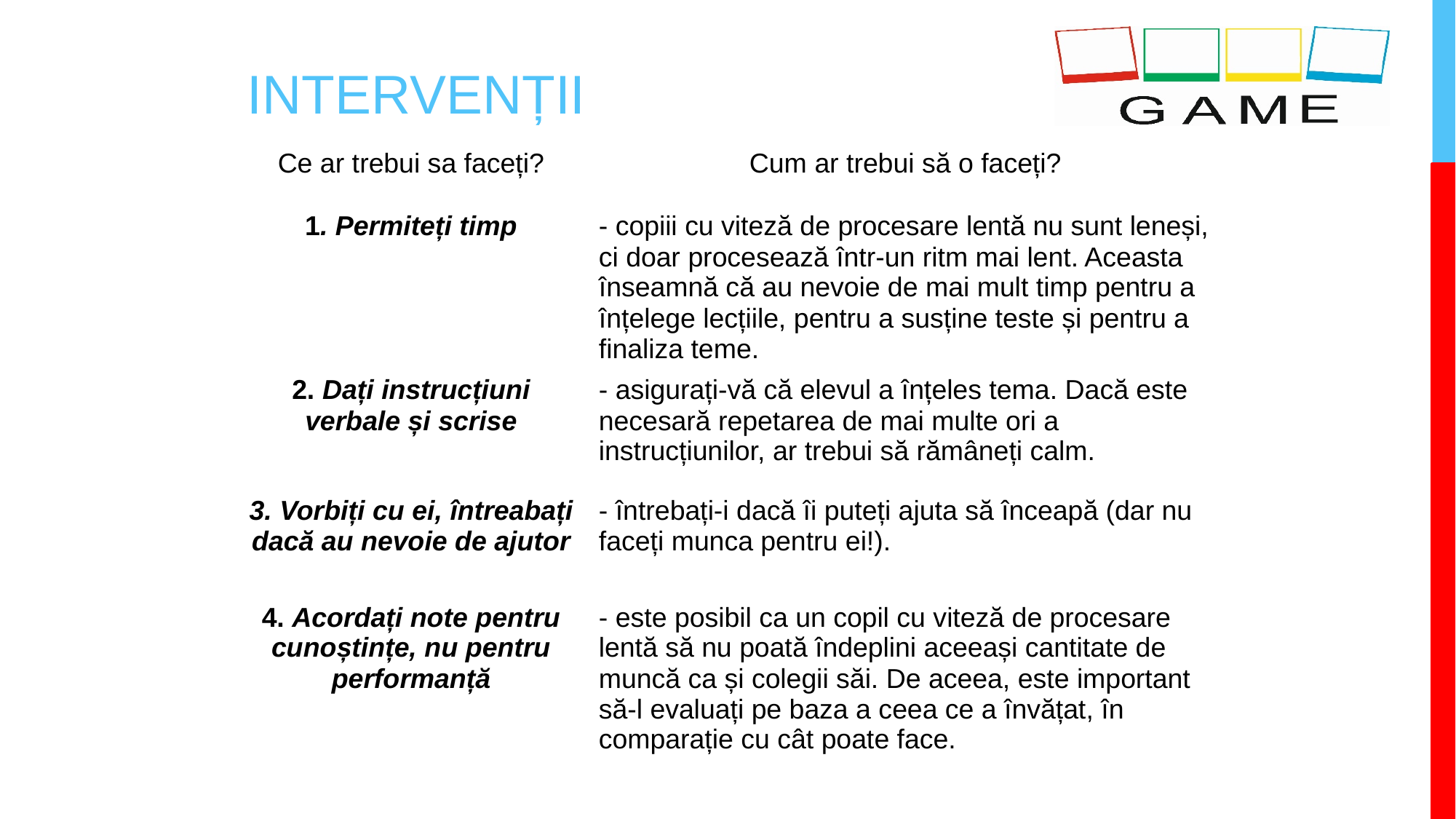

# INTERVENȚII
| Ce ar trebui sa faceți? | Cum ar trebui să o faceți? |
| --- | --- |
| 1. Permiteți timp | - copiii cu viteză de procesare lentă nu sunt leneși, ci doar procesează într-un ritm mai lent. Aceasta înseamnă că au nevoie de mai mult timp pentru a înțelege lecțiile, pentru a susține teste și pentru a finaliza teme. |
| 2. Dați instrucțiuni verbale și scrise | - asigurați-vă că elevul a înțeles tema. Dacă este necesară repetarea de mai multe ori a instrucțiunilor, ar trebui să rămâneți calm. |
| 3. Vorbiți cu ei, întreabați dacă au nevoie de ajutor | - întrebați-i dacă îi puteți ajuta să înceapă (dar nu faceți munca pentru ei!). |
| 4. Acordați note pentru cunoștințe, nu pentru performanță | - este posibil ca un copil cu viteză de procesare lentă să nu poată îndeplini aceeași cantitate de muncă ca și colegii săi. De aceea, este important să-l evaluați pe baza a ceea ce a învățat, în comparație cu cât poate face. |